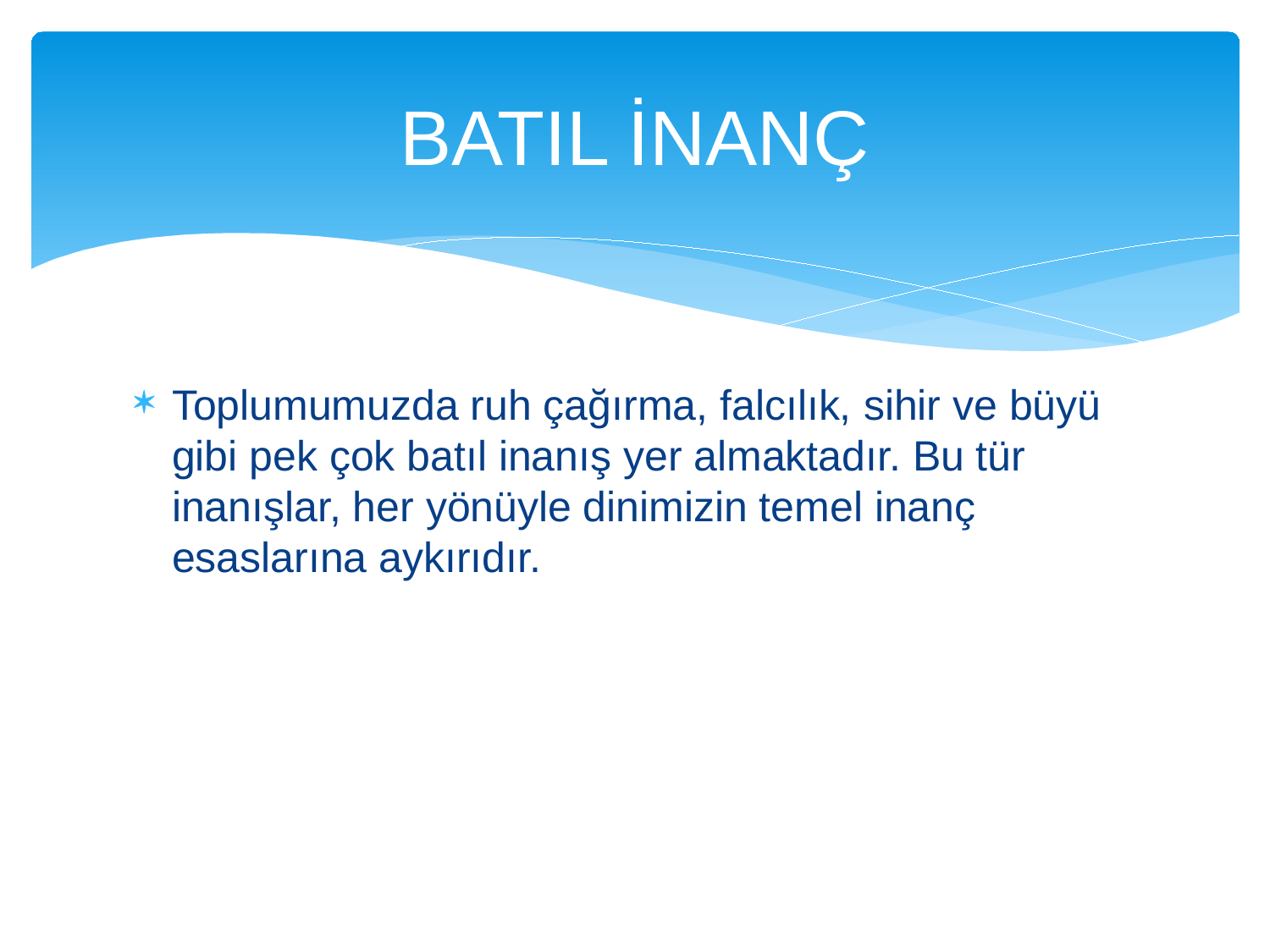

# BATIL İNANÇ
Toplumumuzda ruh çağırma, falcılık, sihir ve büyü gibi pek çok batıl inanış yer almaktadır. Bu tür inanışlar, her yönüyle dinimizin temel inanç esaslarına aykırıdır.